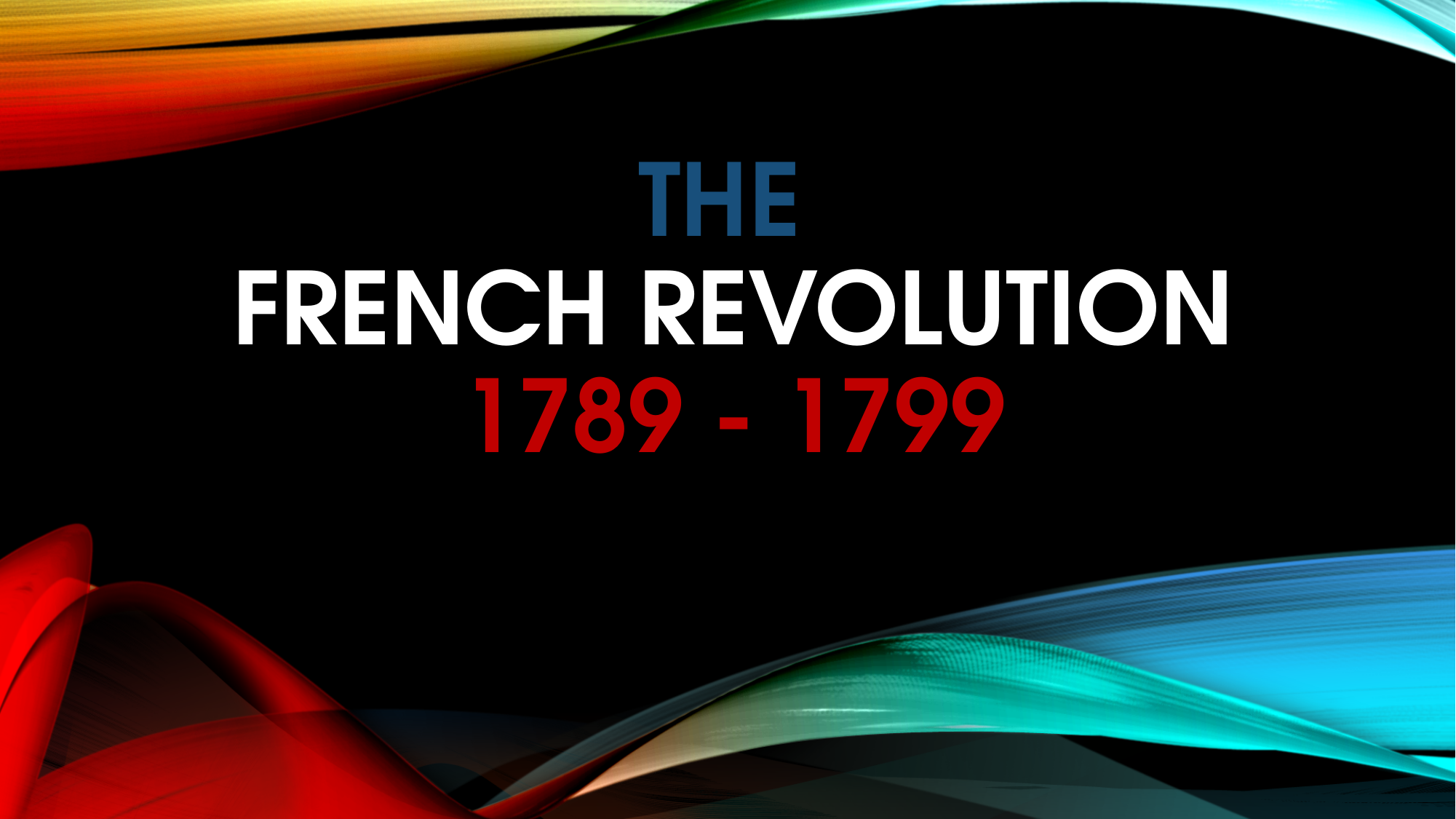

# The French Revolution 1789 - 1799